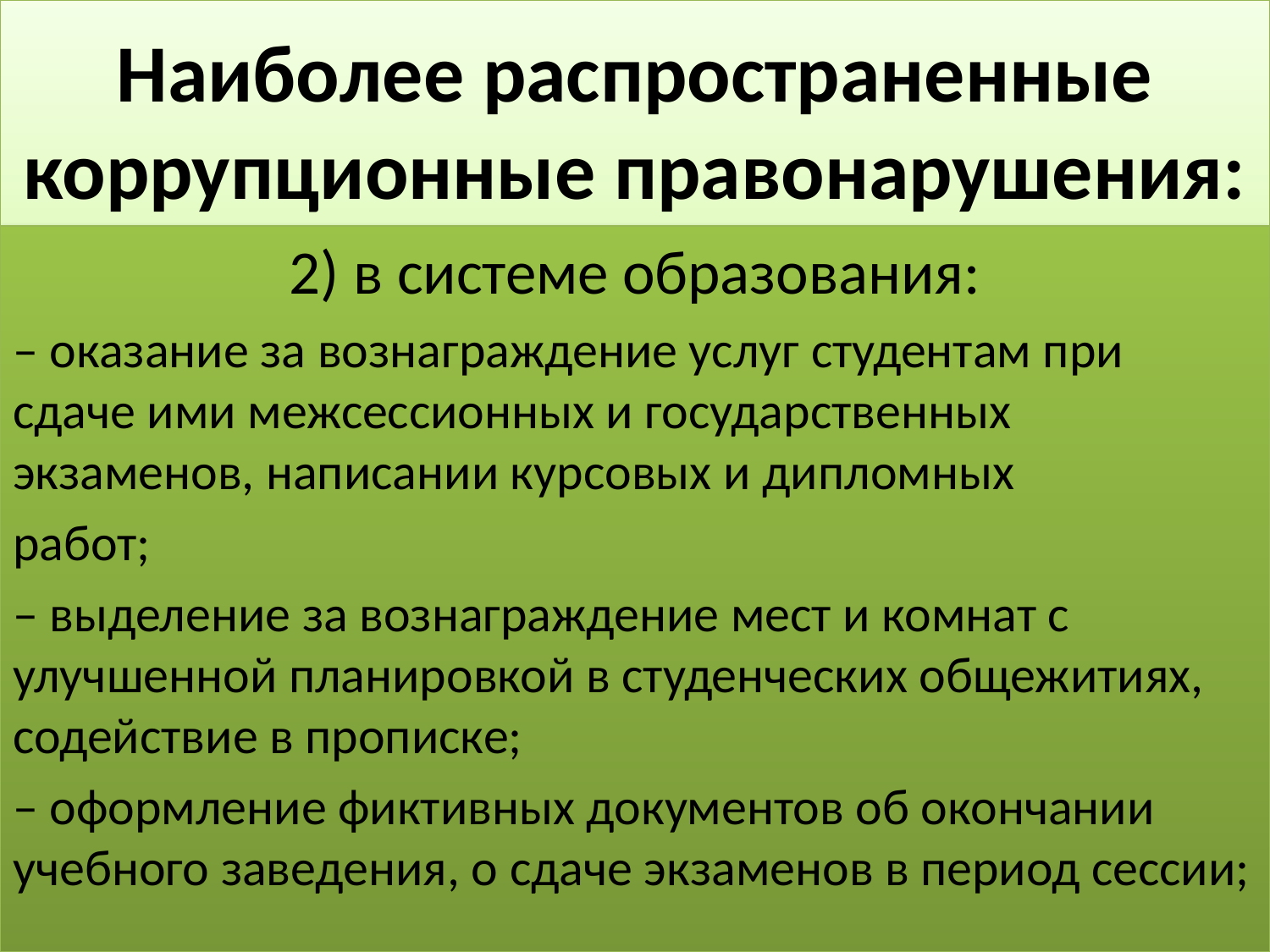

# Наиболее распространенные коррупционные правонарушения:
2) в системе образования:
– оказание за вознаграждение услуг студентам при сдаче ими межсессионных и государственных экзаменов, написании курсовых и дипломных
работ;
– выделение за вознаграждение мест и комнат с улучшенной планировкой в студенческих общежитиях, содействие в прописке;
– оформление фиктивных документов об окончании учебного заведения, о сдаче экзаменов в период сессии;